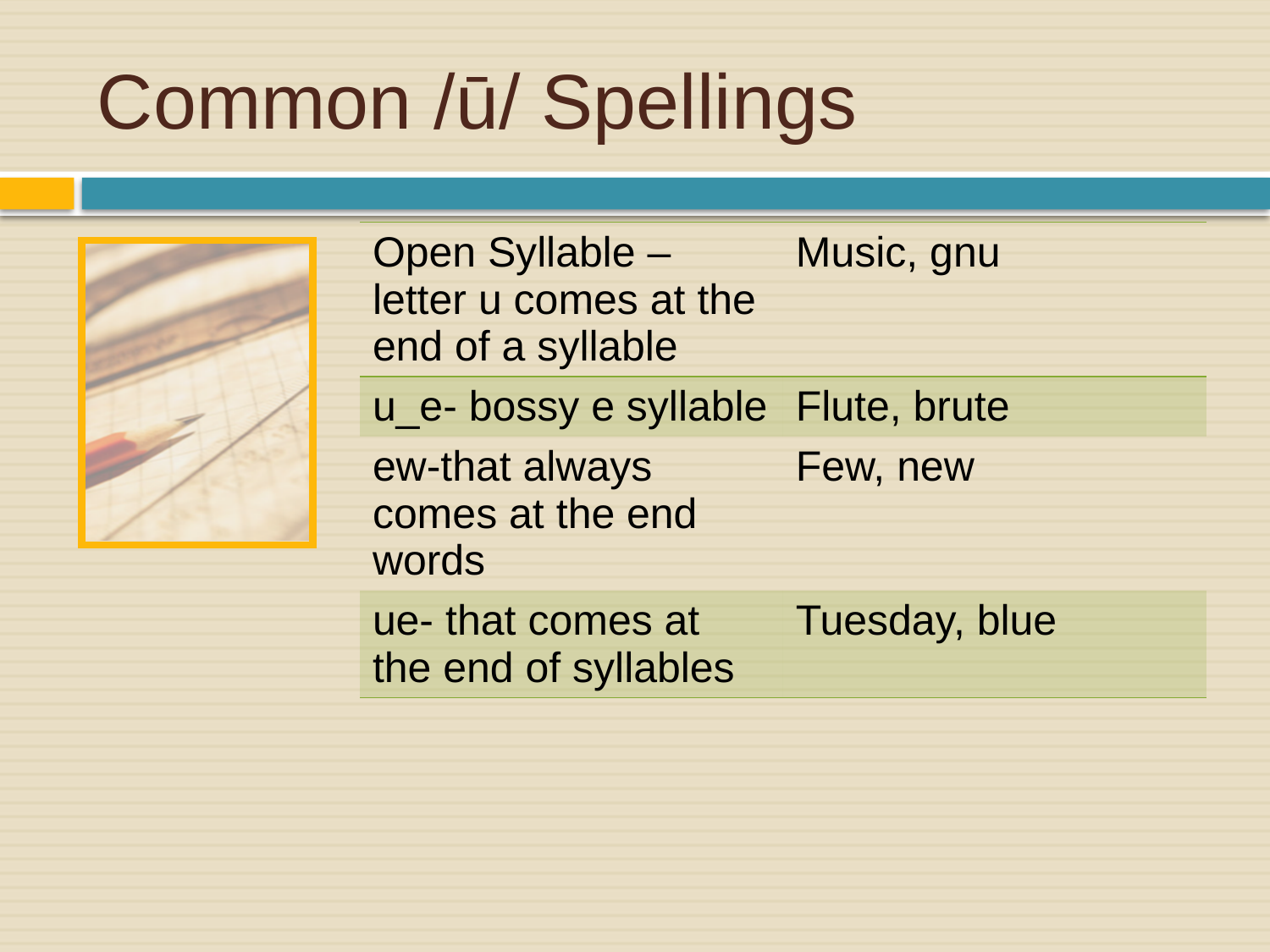

# Common /ū/ Spellings
| Open Syllable – letter u comes at the end of a syllable | Music, gnu |
| --- | --- |
| u\_e- bossy e syllable | Flute, brute |
| ew-that always comes at the end words | Few, new |
| ue- that comes at the end of syllables | Tuesday, blue |